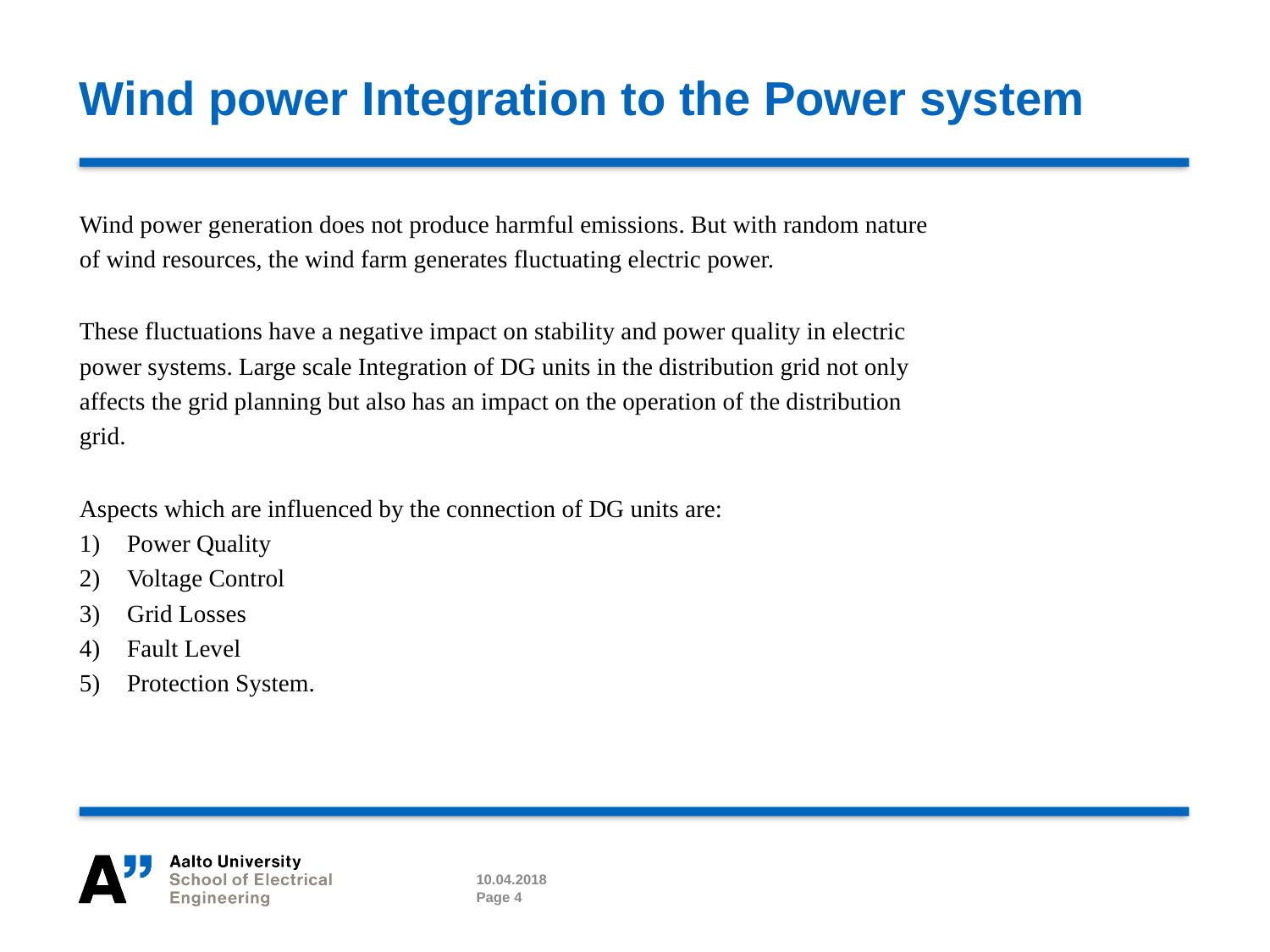

# Wind power Integration to the Power system
Wind power generation does not produce harmful emissions. But with random nature
of wind resources, the wind farm generates fluctuating electric power.

These fluctuations have a negative impact on stability and power quality in electric
power systems. Large scale Integration of DG units in the distribution grid not only
affects the grid planning but also has an impact on the operation of the distribution
grid.

Aspects which are influenced by the connection of DG units are:
Power Quality
Voltage Control
Grid Losses
Fault Level
Protection System.

10.04.2018
Page 4